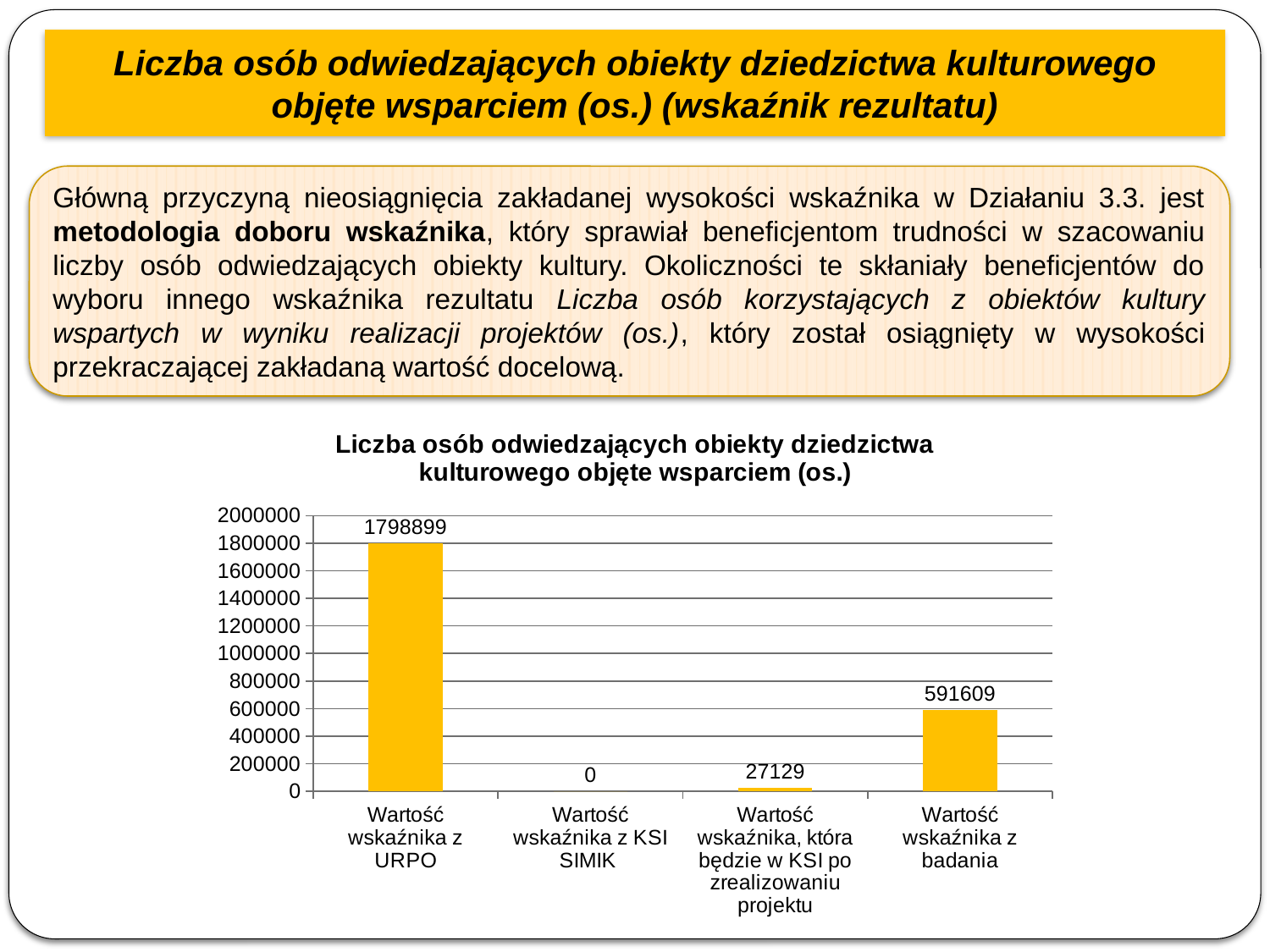

Liczba osób odwiedzających obiekty dziedzictwa kulturowego objęte wsparciem (os.) (wskaźnik rezultatu)
Główną przyczyną nieosiągnięcia zakładanej wysokości wskaźnika w Działaniu 3.3. jest metodologia doboru wskaźnika, który sprawiał beneficjentom trudności w szacowaniu liczby osób odwiedzających obiekty kultury. Okoliczności te skłaniały beneficjentów do wyboru innego wskaźnika rezultatu Liczba osób korzystających z obiektów kultury wspartych w wyniku realizacji projektów (os.), który został osiągnięty w wysokości przekraczającej zakładaną wartość docelową.

### Chart: Liczba osób odwiedzających obiekty dziedzictwa kulturowego objęte wsparciem (os.)

| Category | Liczba osób odwiedzających obiekty dziedzictwa kulturowego objęte wsparciem (osoby) |
|---|---|
| Wartość wskaźnika z URPO | 1798899.0 |
| Wartość wskaźnika z KSI SIMIK  | 0.0 |
| Wartość wskaźnika, która będzie w KSI po zrealizowaniu projektu | 27129.0 |
| Wartość wskaźnika z badania | 591609.0 |